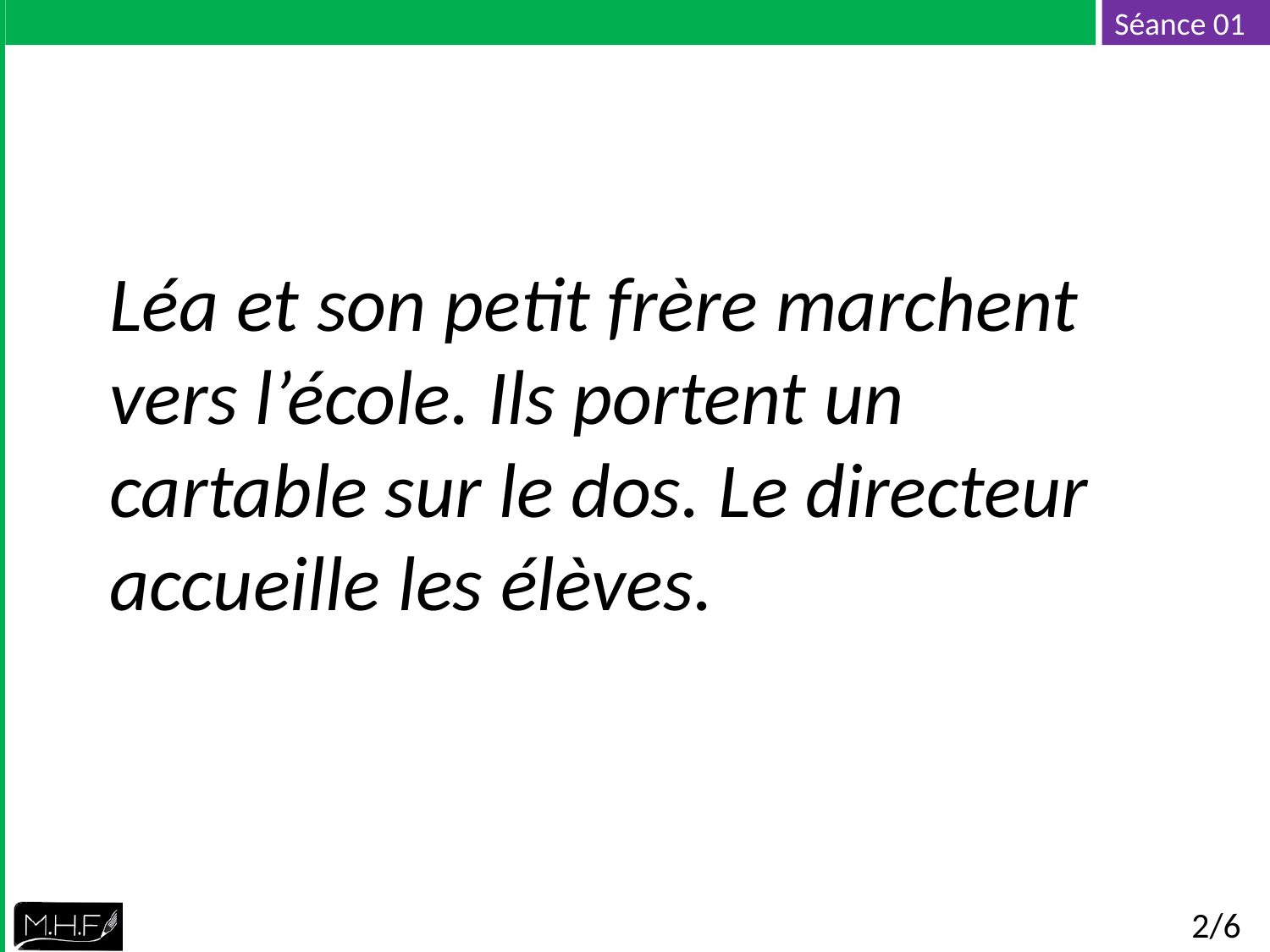

Léa et son petit frère marchent vers l’école. Ils portent un cartable sur le dos. Le directeur accueille les élèves.
2/6